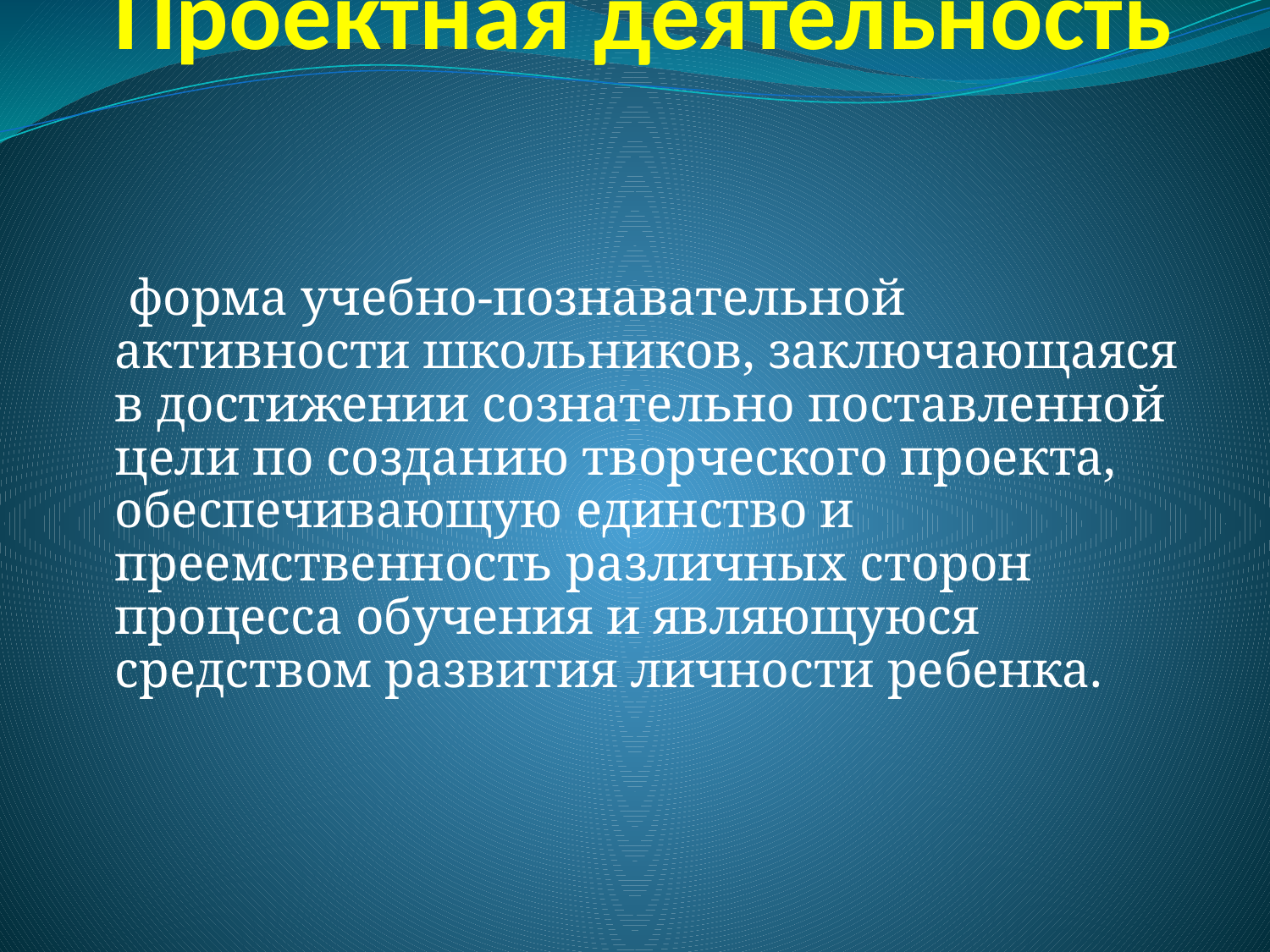

# Проектная деятельность
 форма учебно-познавательной активности школьников, заключающаяся в достижении сознательно поставленной цели по созданию творческого проекта, обеспечивающую единство и преемственность различных сторон процесса обучения и являющуюся средством развития личности ребенка.